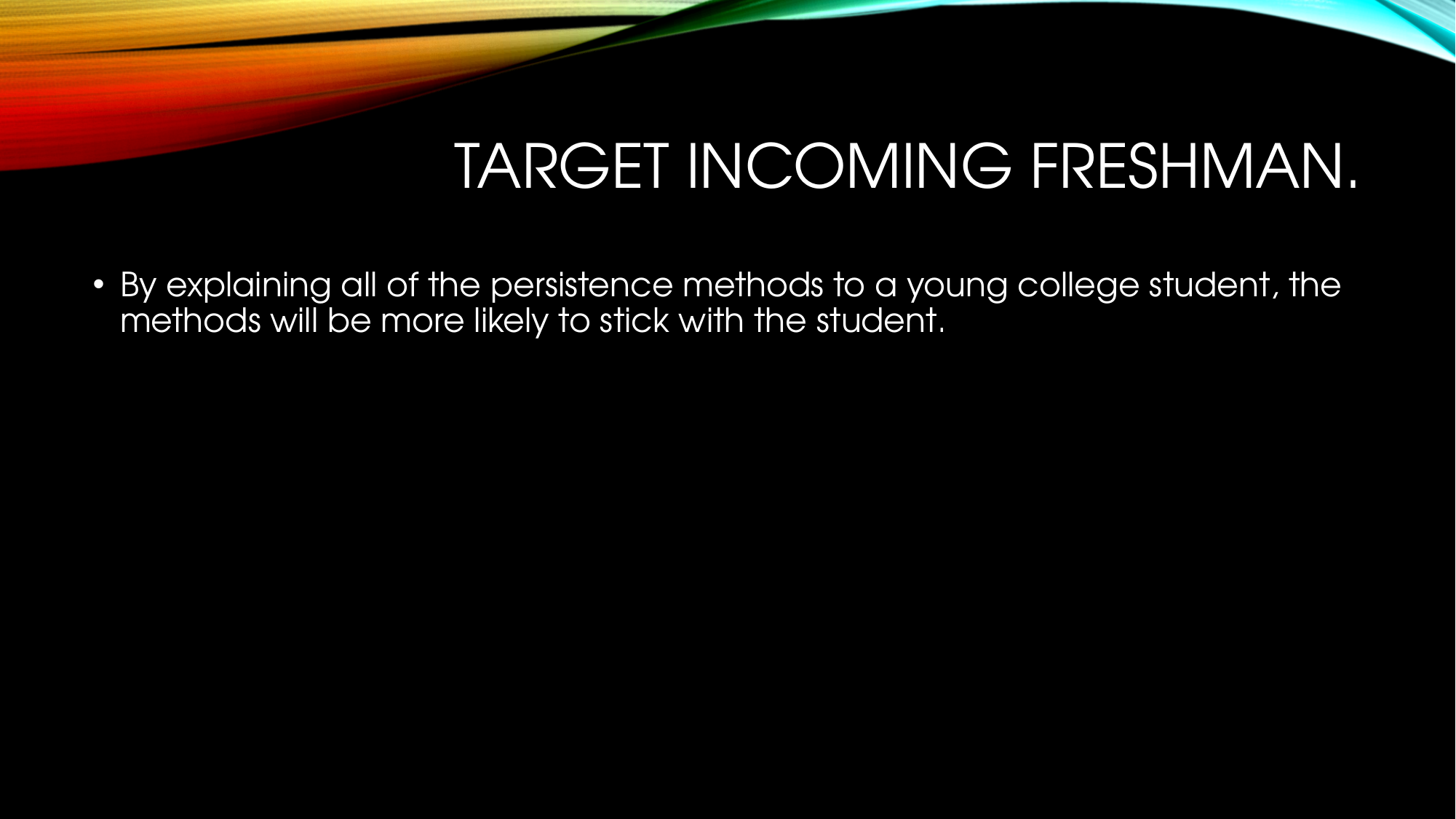

# Target incoming freshman.
By explaining all of the persistence methods to a young college student, the methods will be more likely to stick with the student.